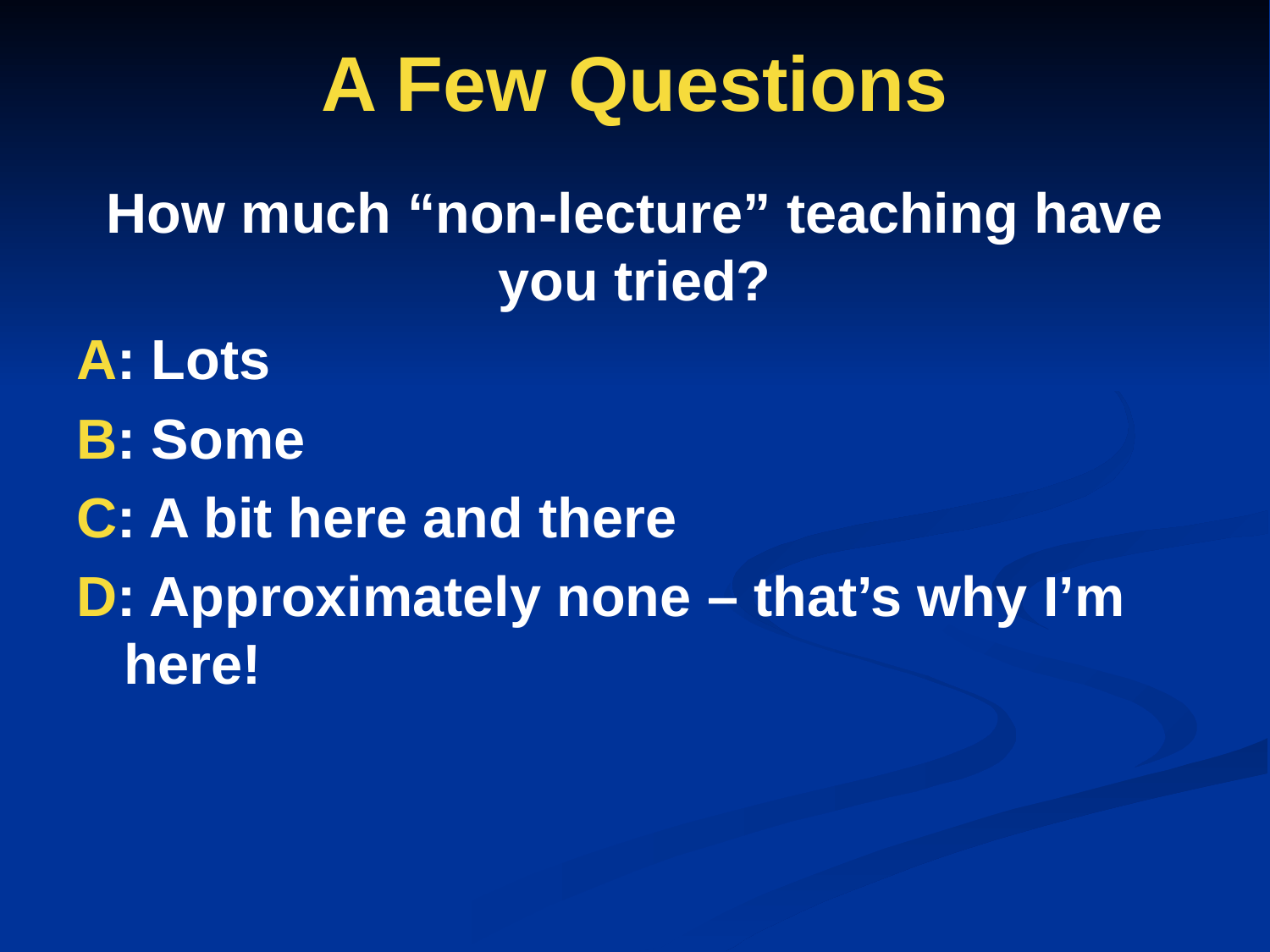

# A Few Questions
How much “non-lecture” teaching have you tried?
A: Lots
B: Some
C: A bit here and there
D: Approximately none – that’s why I’m here!